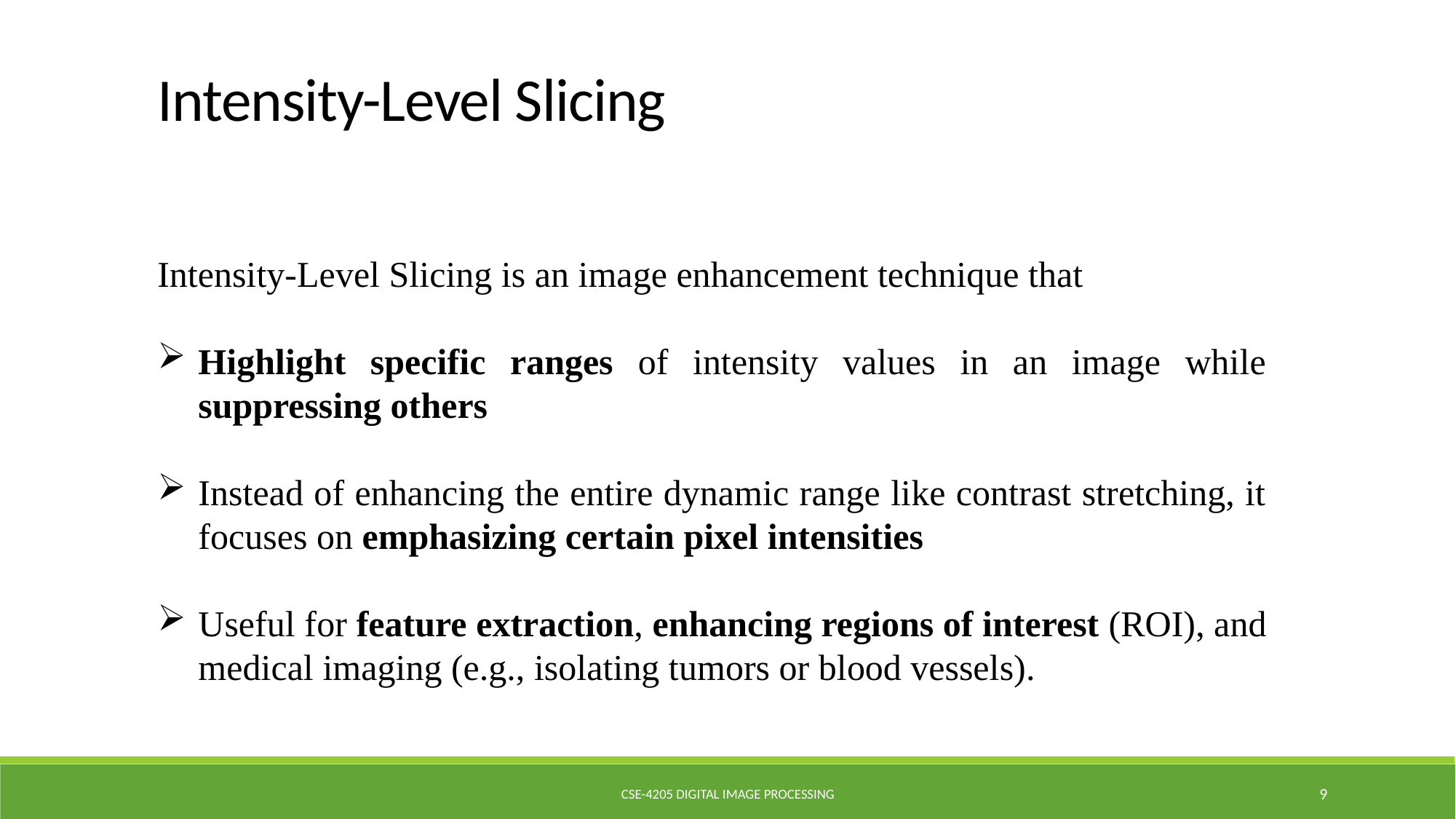

Intensity-Level Slicing

Intensity-Level Slicing is an image enhancement technique that

Highlight specific ranges of intensity values in an image while suppressing others

Instead of enhancing the entire dynamic range like contrast stretching, it focuses on emphasizing certain pixel intensities

Useful for feature extraction, enhancing regions of interest (ROI), and medical imaging (e.g., isolating tumors or blood vessels).
CSE-4205 Digital Image Processing
9